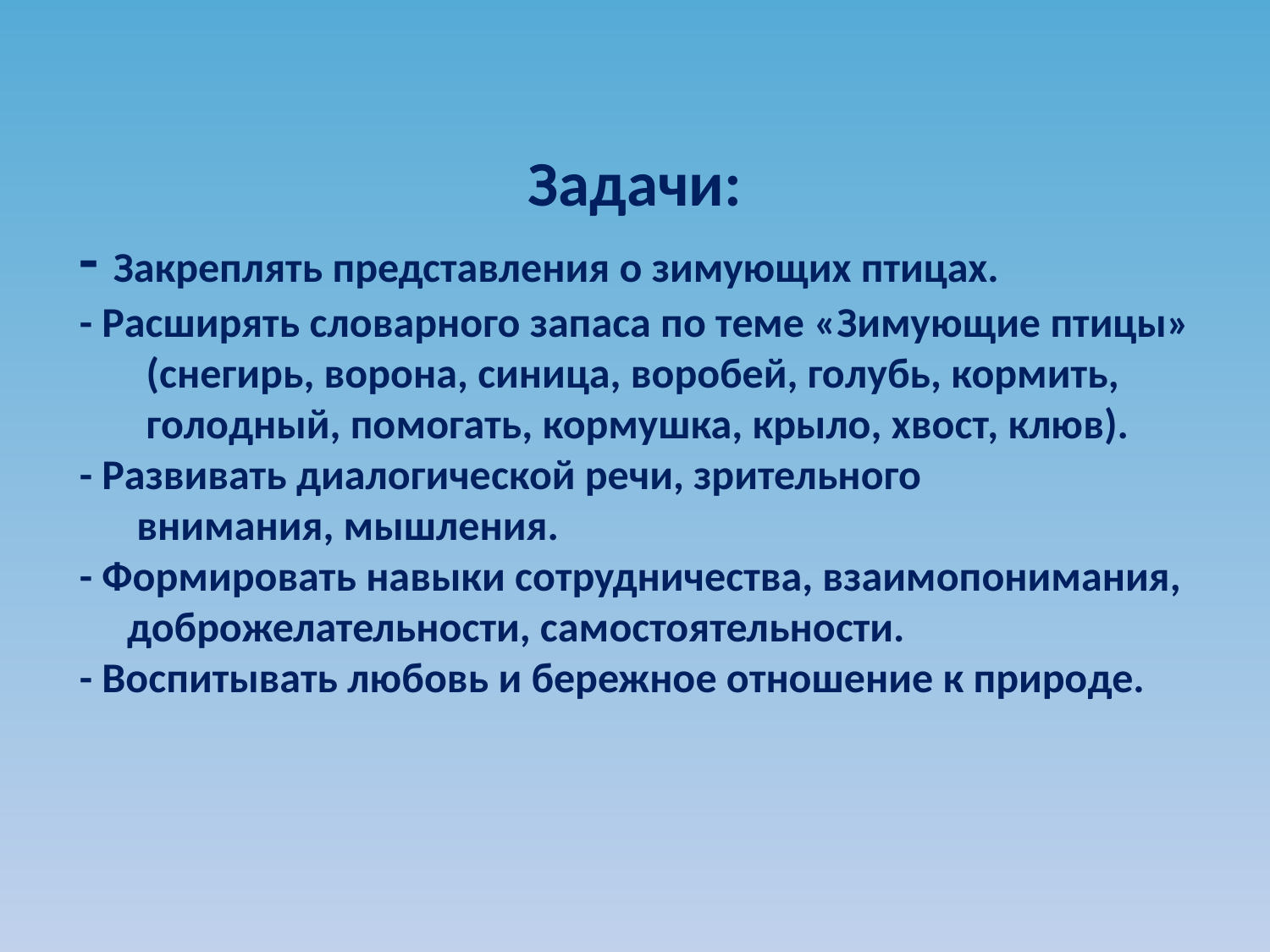

Задачи:
- Закреплять представления о зимующих птицах.
- Расширять словарного запаса по теме «Зимующие птицы»
       (снегирь, ворона, синица, воробей, голубь, кормить,
       голодный, помогать, кормушка, крыло, хвост, клюв).
- Развивать диалогической речи, зрительного
      внимания, мышления.
- Формировать навыки сотрудничества, взаимопонимания,
     доброжелательности, самостоятельности.
- Воспитывать любовь и бережное отношение к природе.